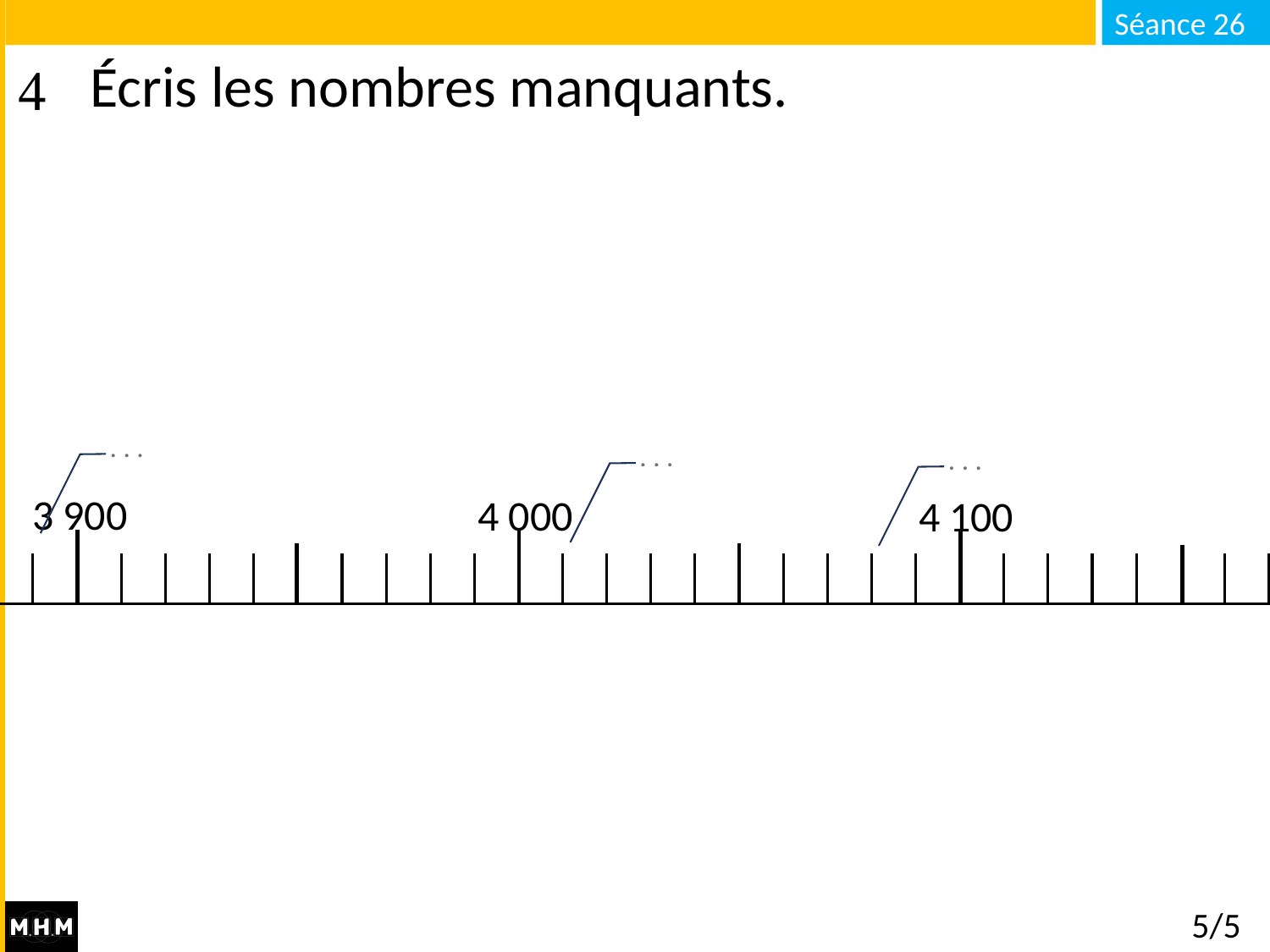

# Écris les nombres manquants.
. . .
. . .
. . .
3 900
4 000
4 100
5/5